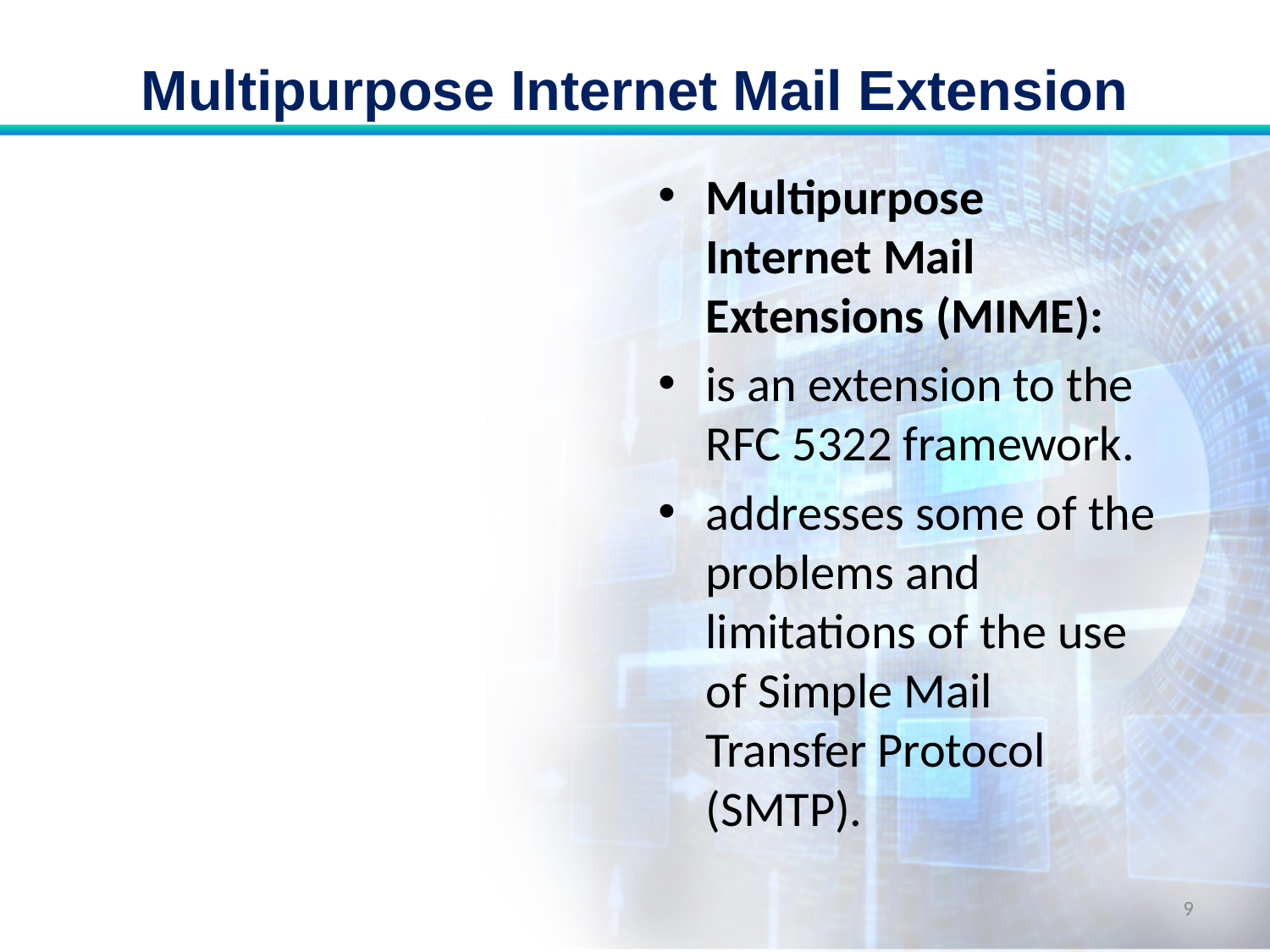

# Multipurpose Internet Mail Extension
Multipurpose Internet Mail Extensions (MIME):
is an extension to the RFC 5322 framework.
addresses some of the problems and limitations of the use of Simple Mail Transfer Protocol (SMTP).
9